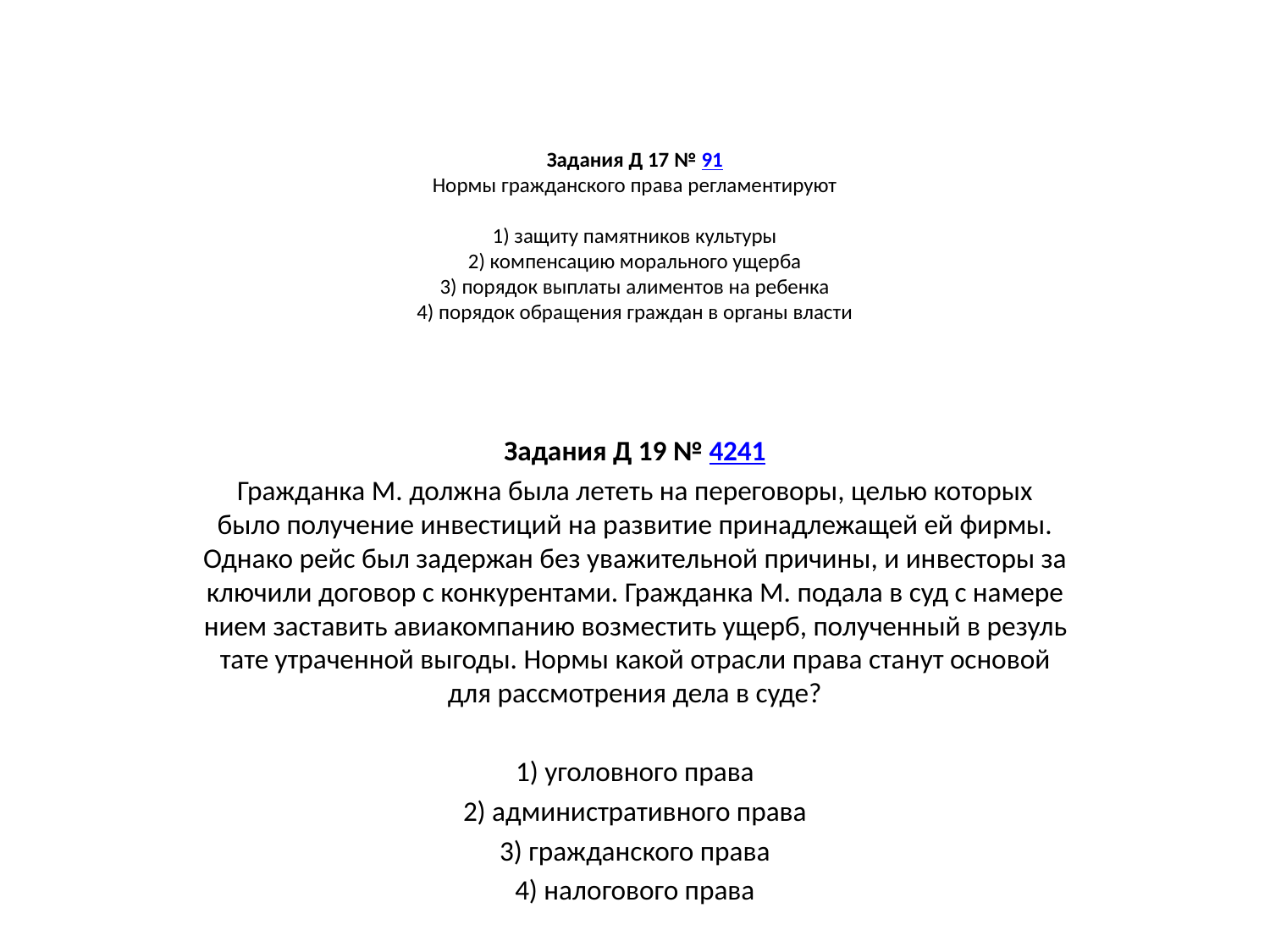

# Задания Д 17 № 91 Нормы гражданского права регламентируют   1) защиту памятников культуры 2) компенсацию морального ущерба 3) порядок выплаты алиментов на ребенка 4) порядок обращения граждан в органы власти
Задания Д 19 № 4241
Гражданка М. долж­на была ле­теть на переговоры, целью ко­то­рых было по­лу­че­ние ин­ве­сти­ций на раз­ви­тие при­над­ле­жа­щей ей фирмы. Од­на­ко рейс был за­дер­жан без ува­жи­тель­ной причины, и ин­ве­сто­ры за­клю­чи­ли до­го­вор с конкурентами. Граж­дан­ка М. по­да­ла в суд с на­ме­ре­ни­ем за­ста­вить авиа­ком­па­нию воз­ме­стить ущерб, по­лу­чен­ный в ре­зуль­та­те утра­чен­ной выгоды. Нормы какой от­рас­ли права ста­нут ос­но­вой для рас­смот­ре­ния дела в суде?

1) уго­лов­но­го права
2) ад­ми­ни­стра­тив­но­го права
3) граж­дан­ско­го права
4) на­ло­го­во­го права